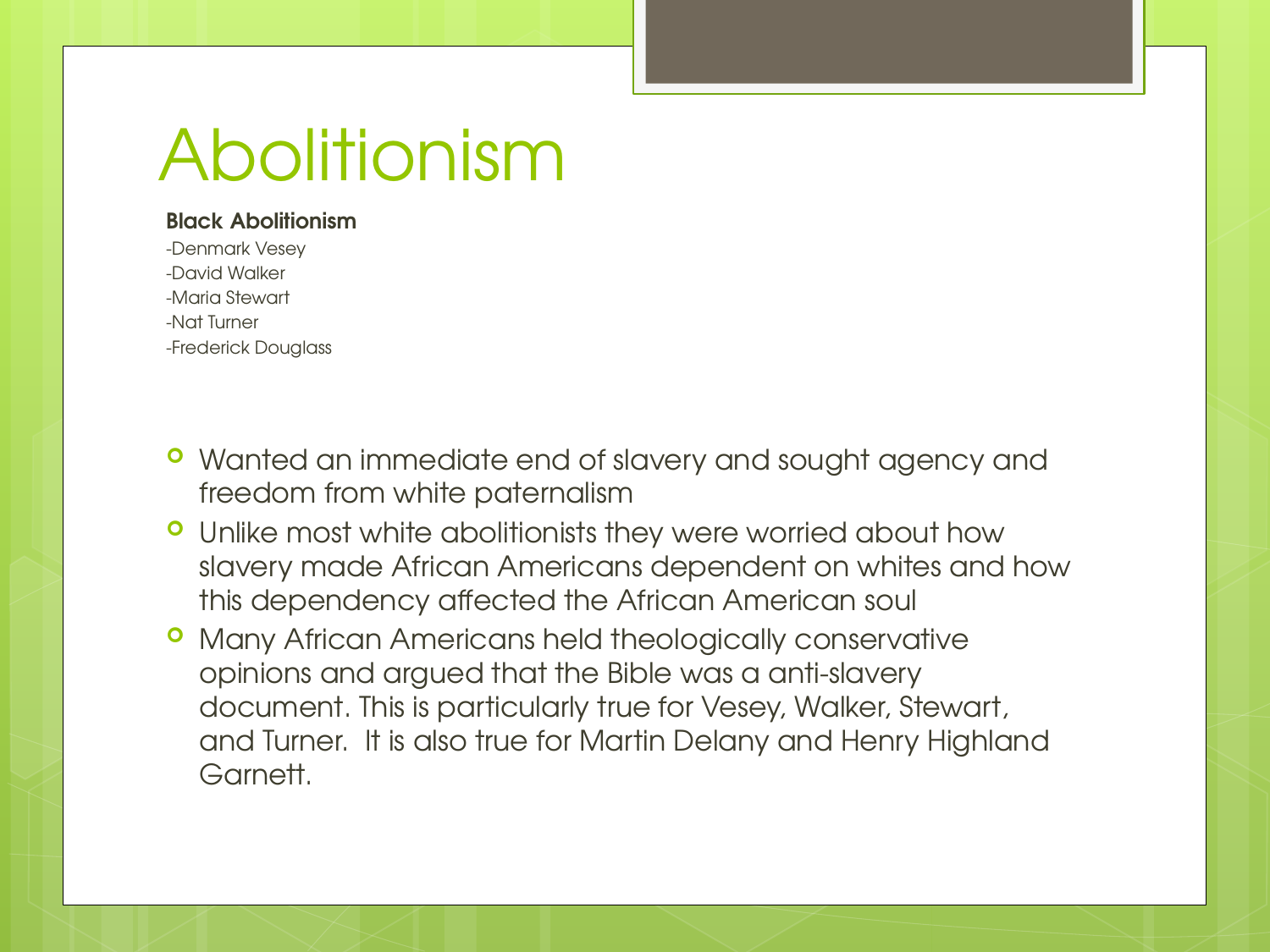

# Abolitionism
Black Abolitionism
	-Denmark Vesey
	-David Walker
	-Maria Stewart
	-Nat Turner
	-Frederick Douglass

Wanted an immediate end of slavery and sought agency and freedom from white paternalism
Unlike most white abolitionists they were worried about how slavery made African Americans dependent on whites and how this dependency affected the African American soul
Many African Americans held theologically conservative opinions and argued that the Bible was a anti-slavery document. This is particularly true for Vesey, Walker, Stewart, and Turner.  It is also true for Martin Delany and Henry Highland Garnett.